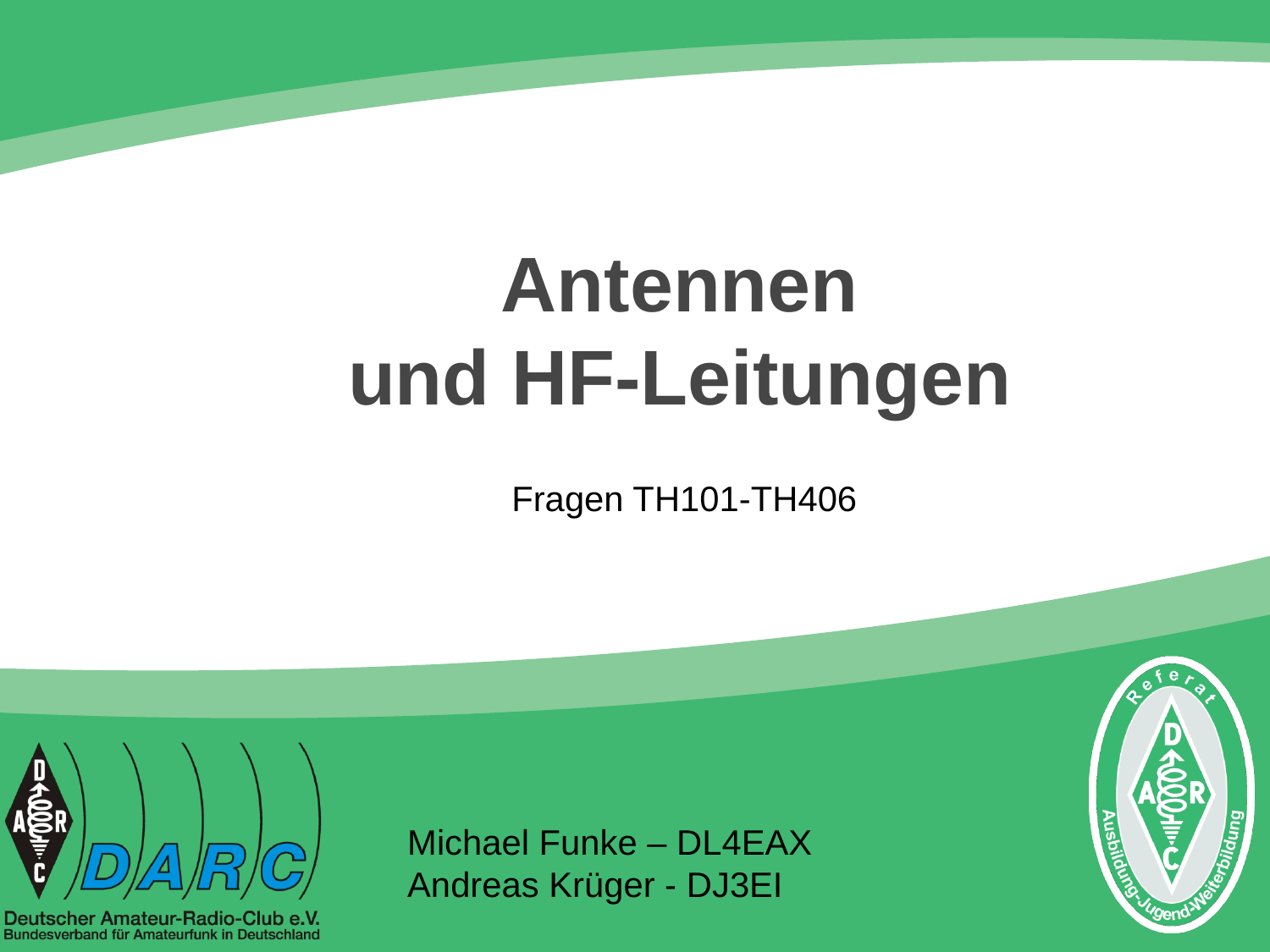

Antennen
und HF-Leitungen
Fragen TH101-TH406
Michael Funke – DL4EAX
Andreas Krüger - DJ3EI